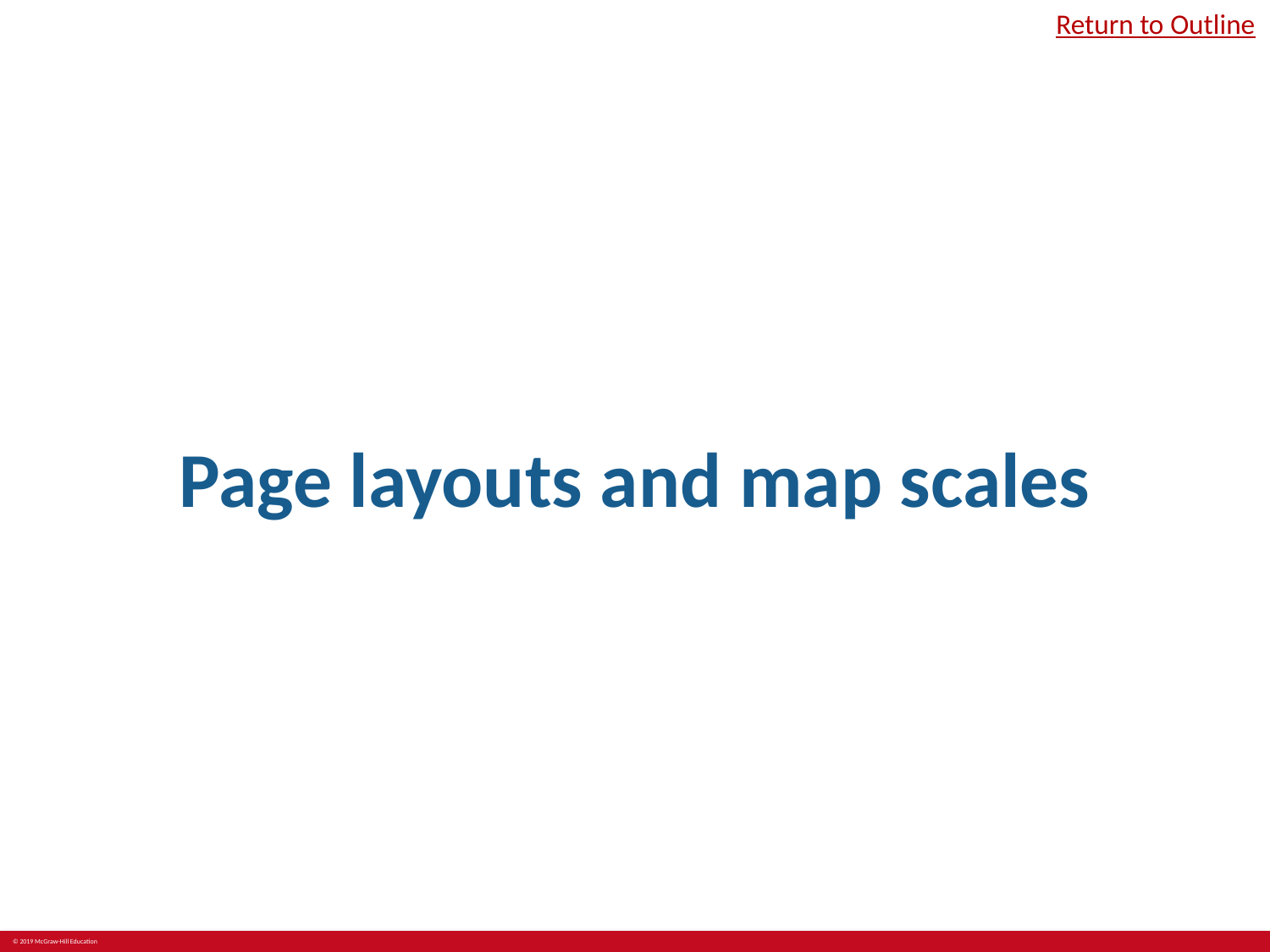

Return to Outline
# Page layouts and map scales